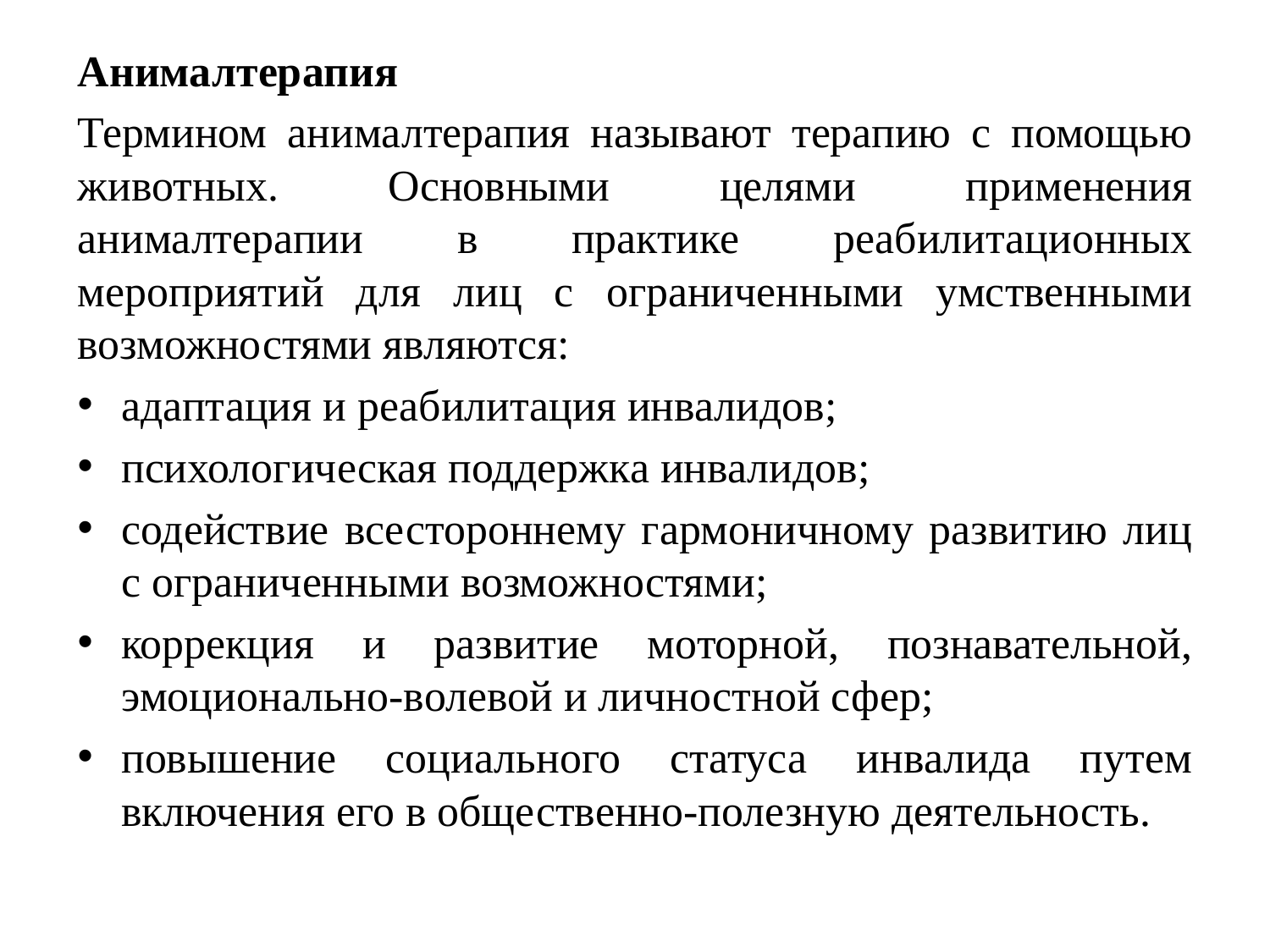

Анималтерапия
Термином анималтерапия называют терапию с помощью животных. Основными целями применения анималтерапии в практике реабилитационных мероприятий для лиц с ограниченными умственными возможностями являются:
адаптация и реабилитация инвалидов;
психологическая поддержка инвалидов;
содействие всестороннему гармоничному развитию лиц с ограниченными возможностями;
коррекция и развитие моторной, познавательной, эмоционально-волевой и личностной сфер;
повышение социального статуса инвалида путем включения его в общественно-полезную деятельность.
#